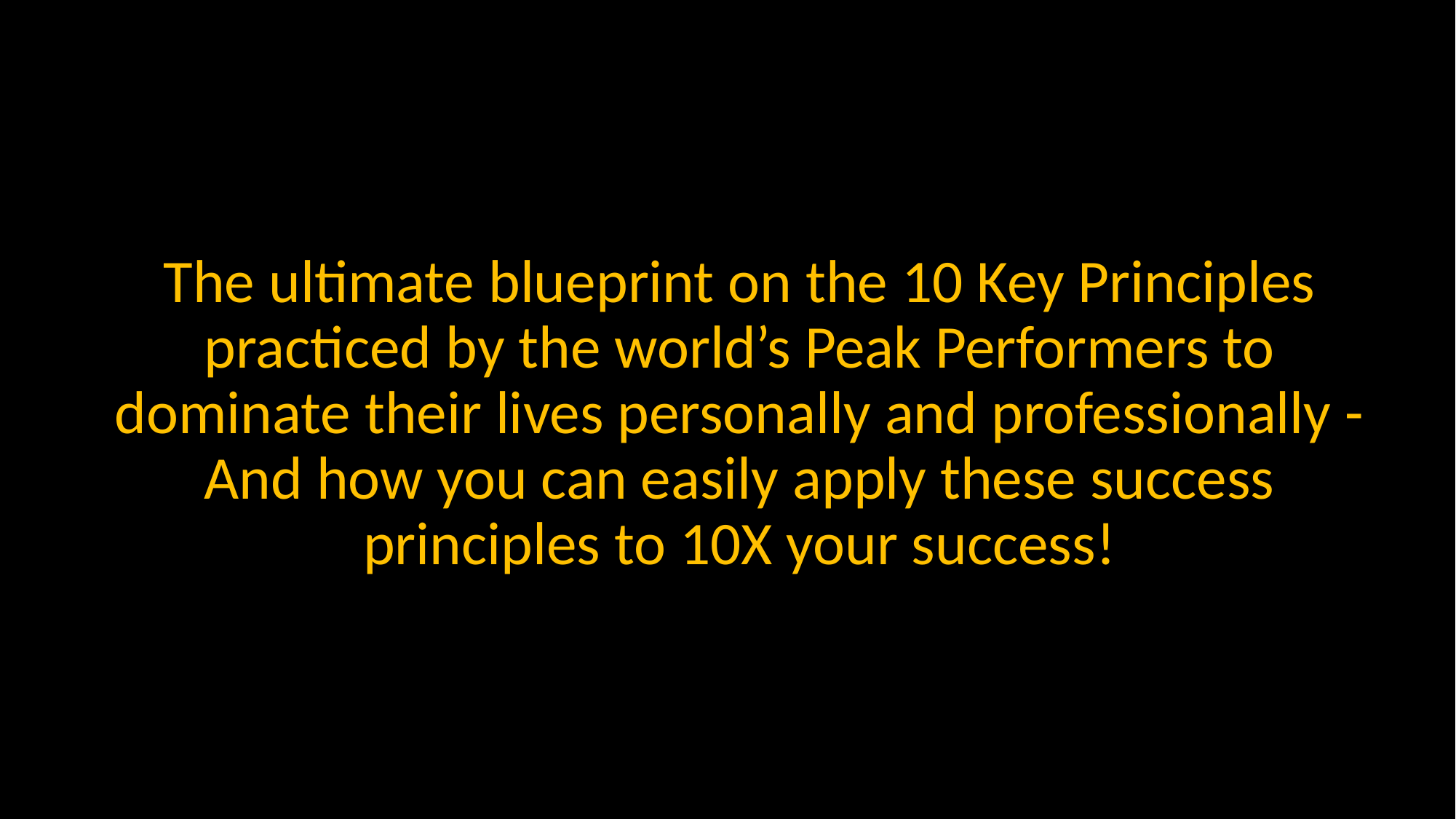

The ultimate blueprint on the 10 Key Principles practiced by the world’s Peak Performers to dominate their lives personally and professionally - And how you can easily apply these success principles to 10X your success!